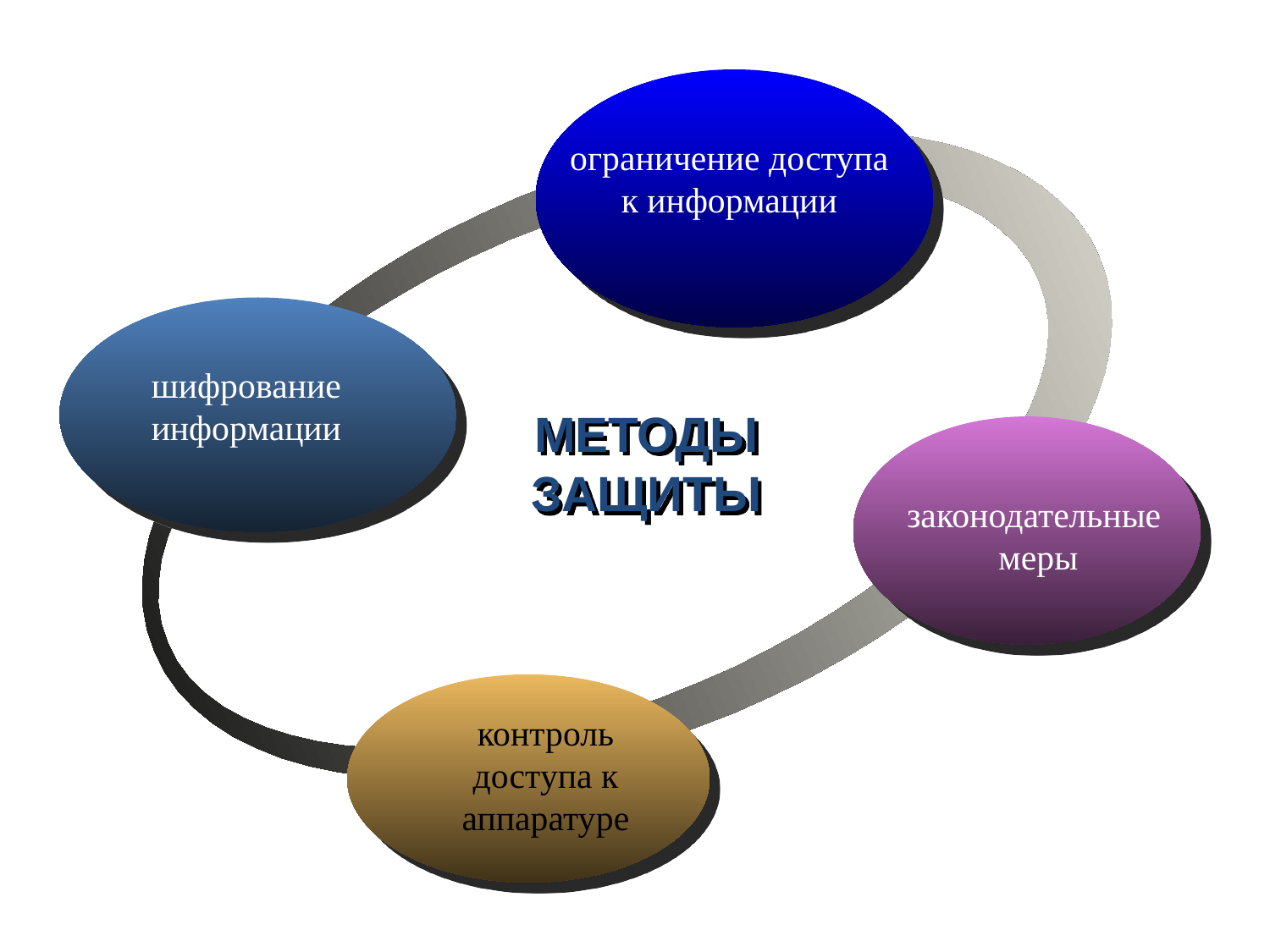

ограничение доступа к информации

шифрование информации
МЕТОДЫ ЗАЩИТЫ

законодательные
меры

контроль доступа к аппаратуре